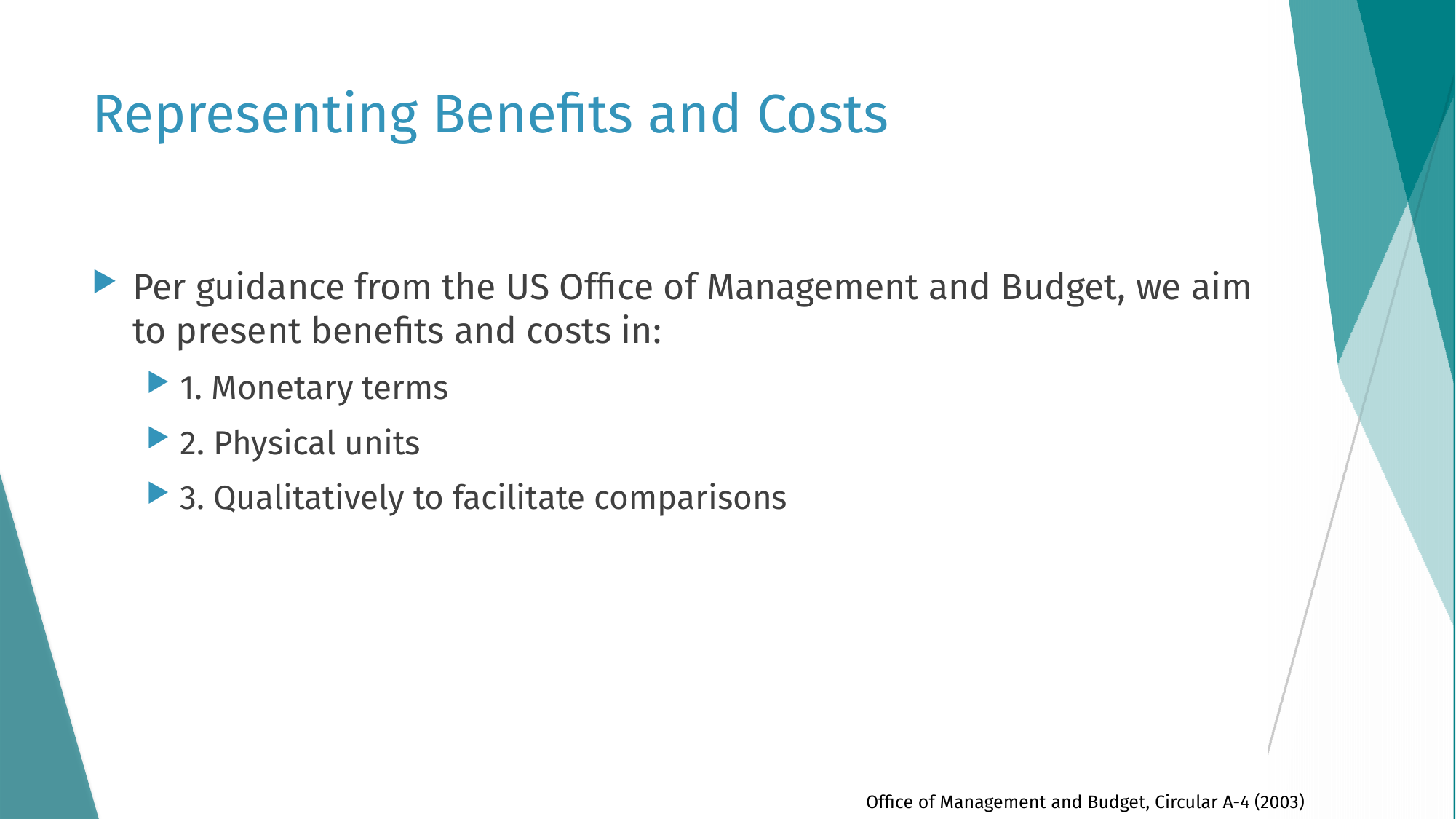

# Representing Benefits and Costs
Per guidance from the US Office of Management and Budget, we aim to present benefits and costs in:
1. Monetary terms
2. Physical units
3. Qualitatively to facilitate comparisons
Office of Management and Budget, Circular A-4 (2003)